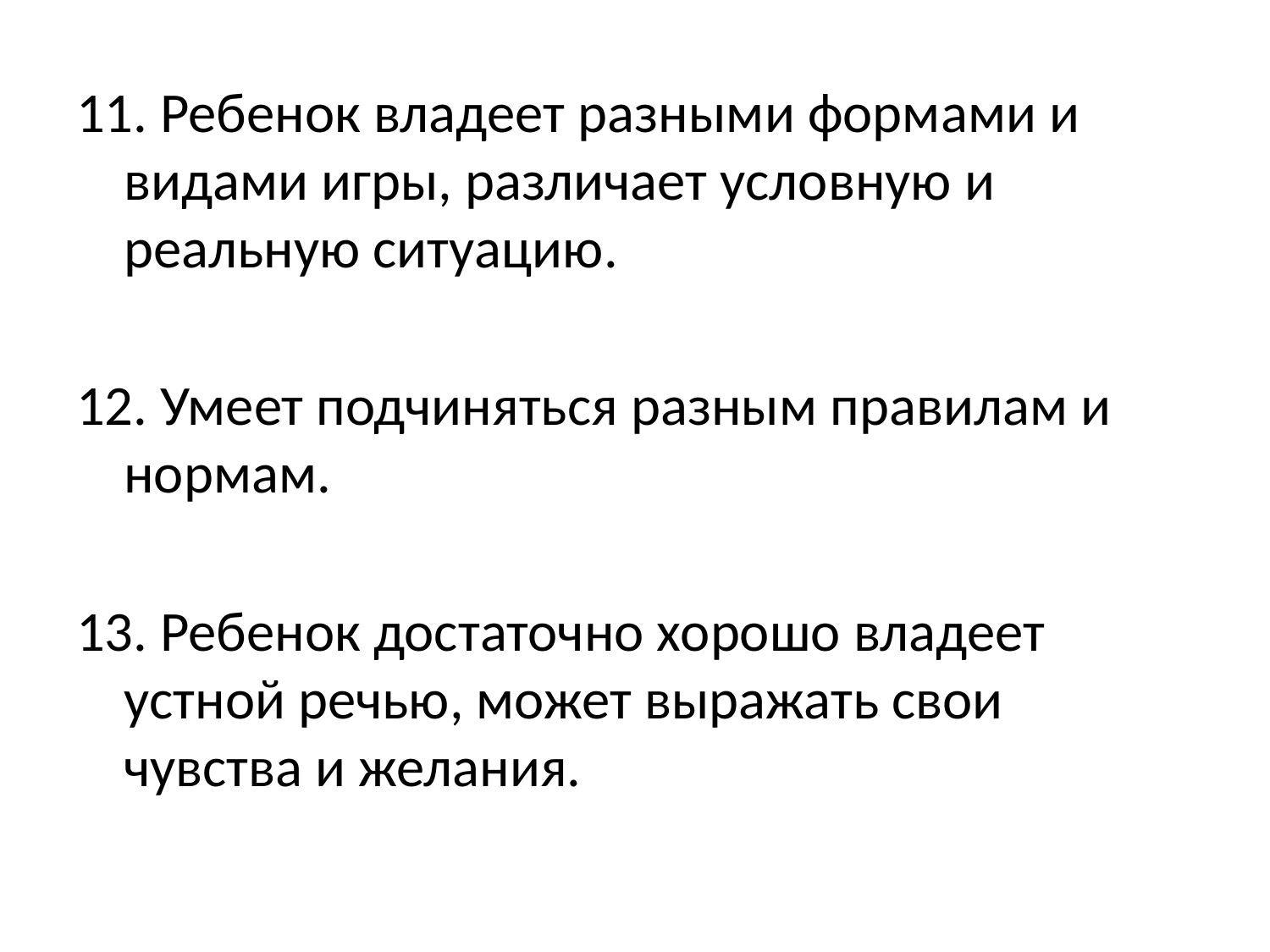

11. Ребенок владеет разными формами и видами игры, различает условную и реальную ситуацию.

12. Умеет подчиняться разным правилам и нормам.

13. Ребенок достаточно хорошо владеет устной речью, может выражать свои чувства и желания.